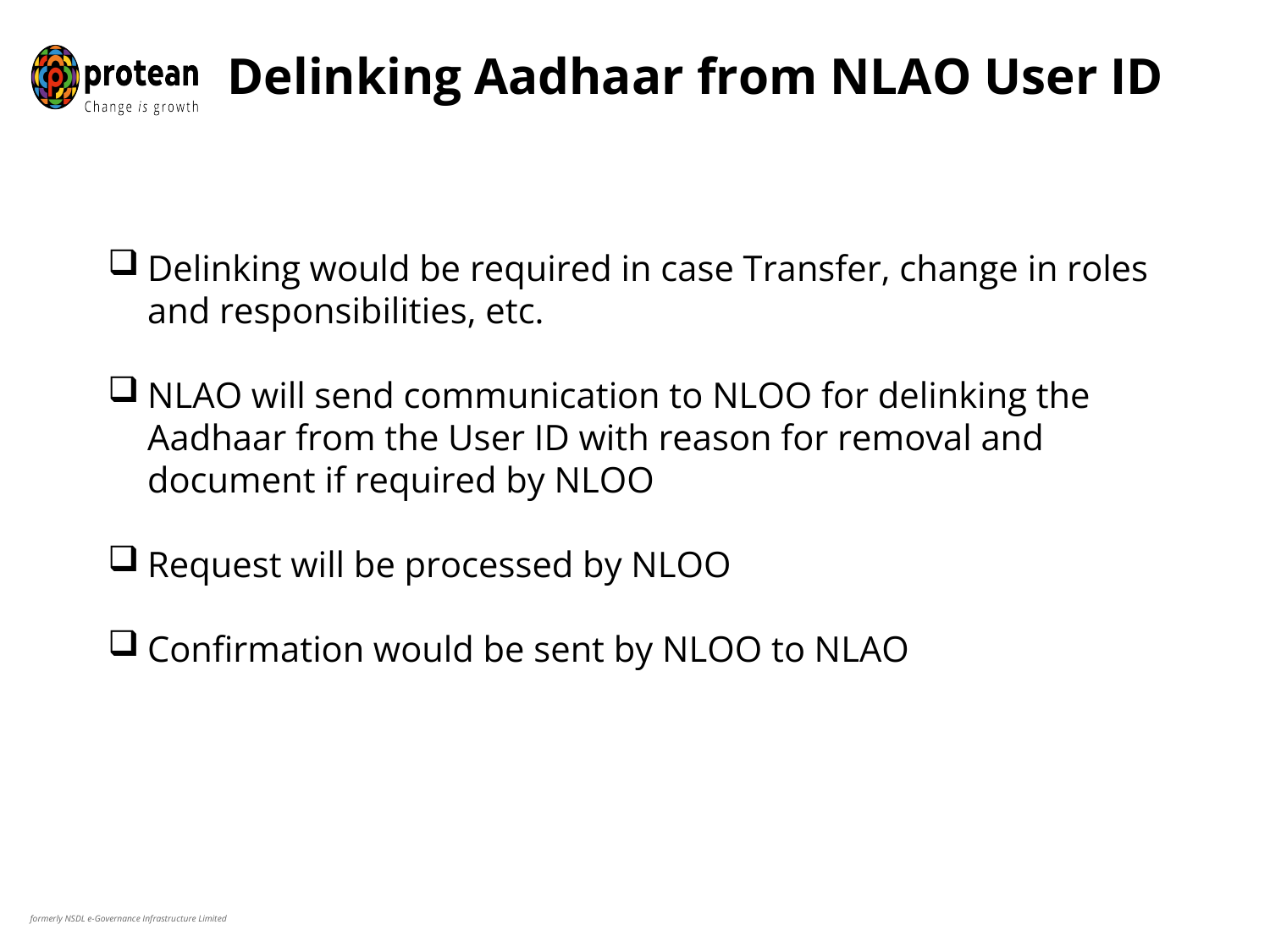

Delinking Aadhaar from NLAO User ID
Delinking would be required in case Transfer, change in roles and responsibilities, etc.

NLAO will send communication to NLOO for delinking the Aadhaar from the User ID with reason for removal and document if required by NLOO

Request will be processed by NLOO

Confirmation would be sent by NLOO to NLAO